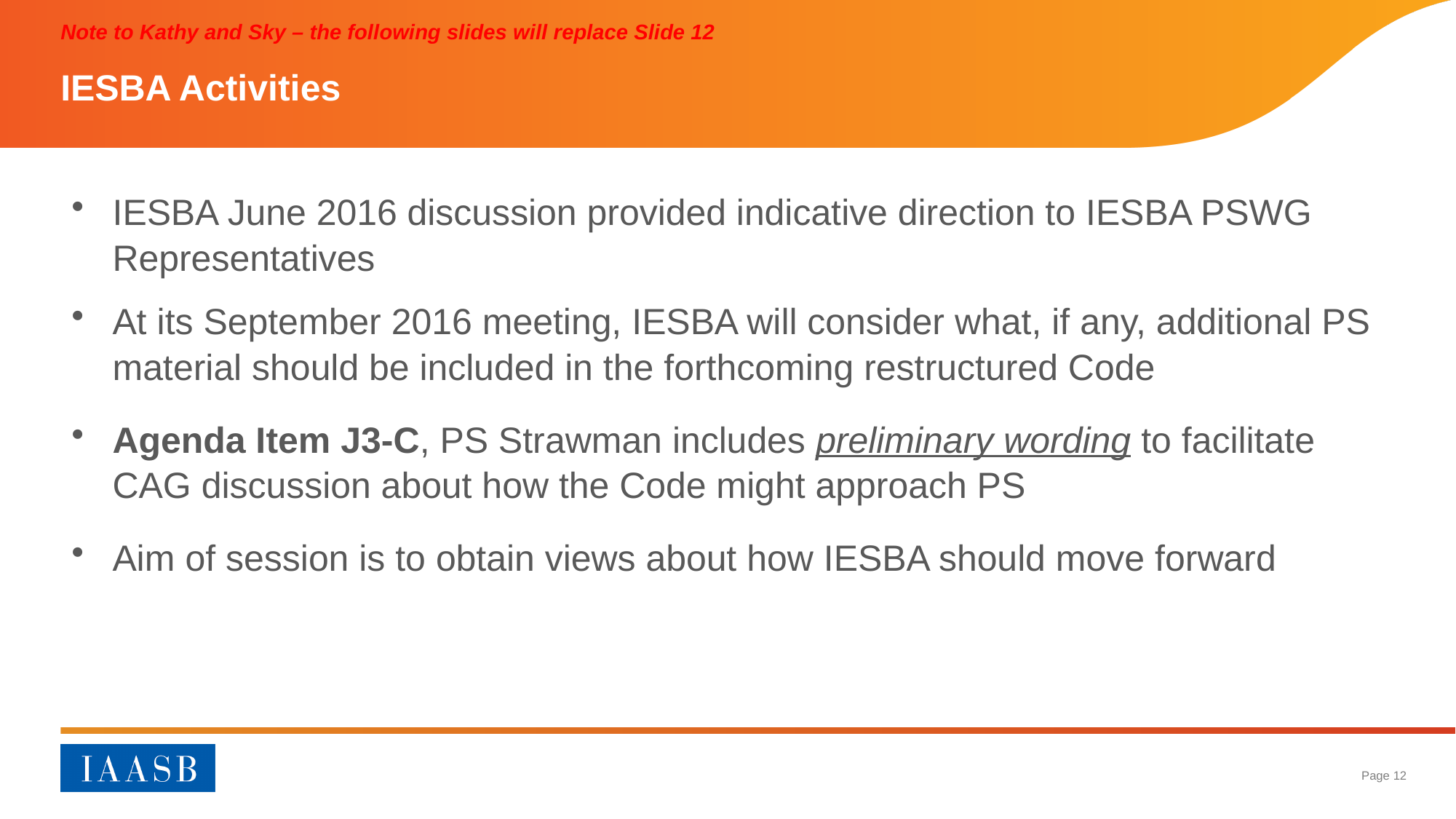

Note to Kathy and Sky – the following slides will replace Slide 12
# IESBA Activities
IESBA June 2016 discussion provided indicative direction to IESBA PSWG Representatives
At its September 2016 meeting, IESBA will consider what, if any, additional PS material should be included in the forthcoming restructured Code
Agenda Item J3-C, PS Strawman includes preliminary wording to facilitate CAG discussion about how the Code might approach PS
Aim of session is to obtain views about how IESBA should move forward